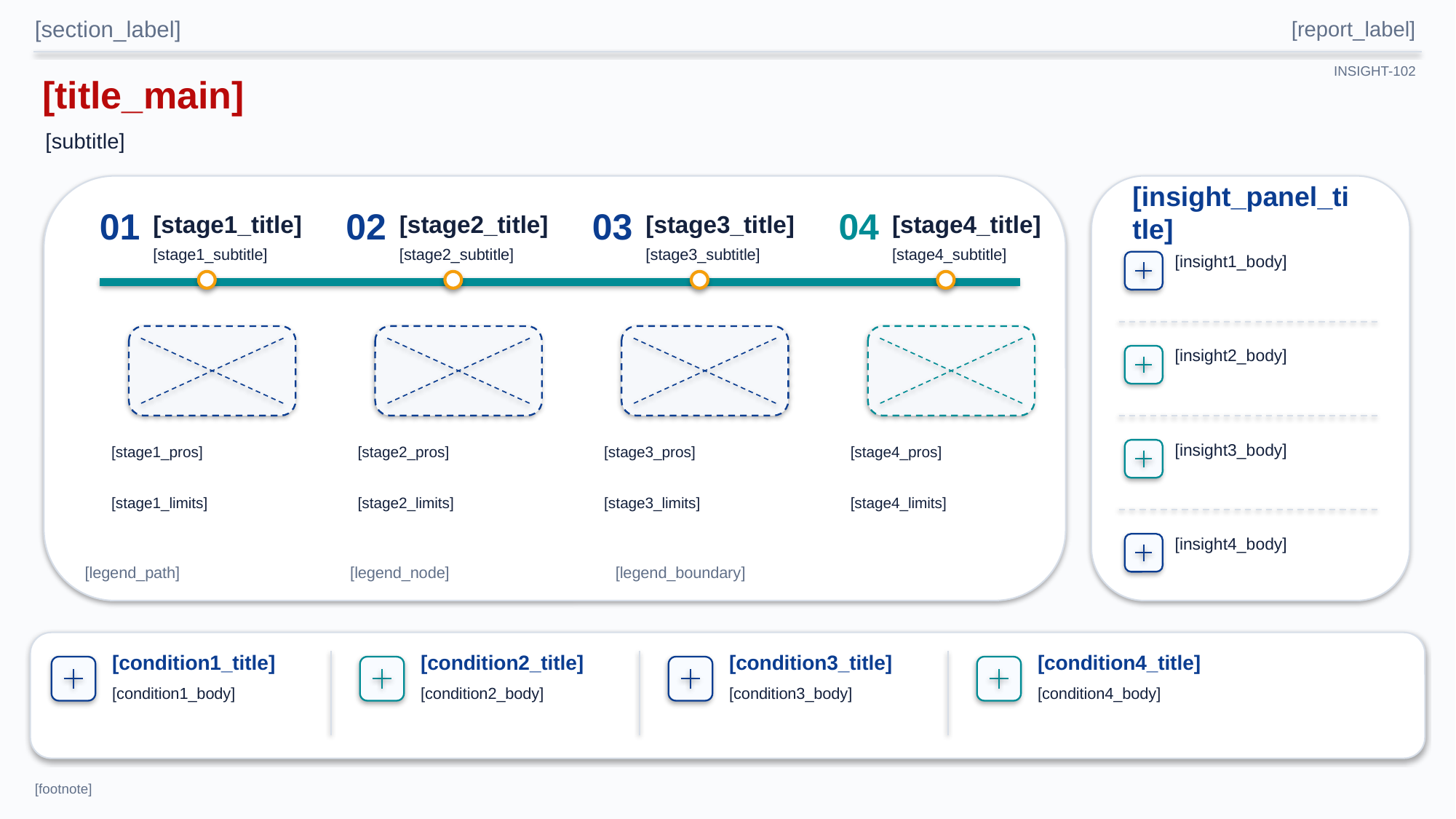

[section_label]
[report_label]
INSIGHT-102
[title_main]
[subtitle]

[insight_panel_title]
01
02
03
04
[stage1_title]
[stage2_title]
[stage3_title]
[stage4_title]
[stage1_subtitle]
[stage2_subtitle]
[stage3_subtitle]
[stage4_subtitle]
[insight1_body]

[insight2_body]

[insight3_body]

[stage1_pros]
[stage2_pros]
[stage3_pros]
[stage4_pros]
[stage1_limits]
[stage2_limits]
[stage3_limits]
[stage4_limits]
[insight4_body]

[legend_path]
[legend_node]
[legend_boundary]

[condition1_title]
[condition2_title]
[condition3_title]
[condition4_title]

[condition1_body]
[condition2_body]
[condition3_body]
[condition4_body]
[footnote]